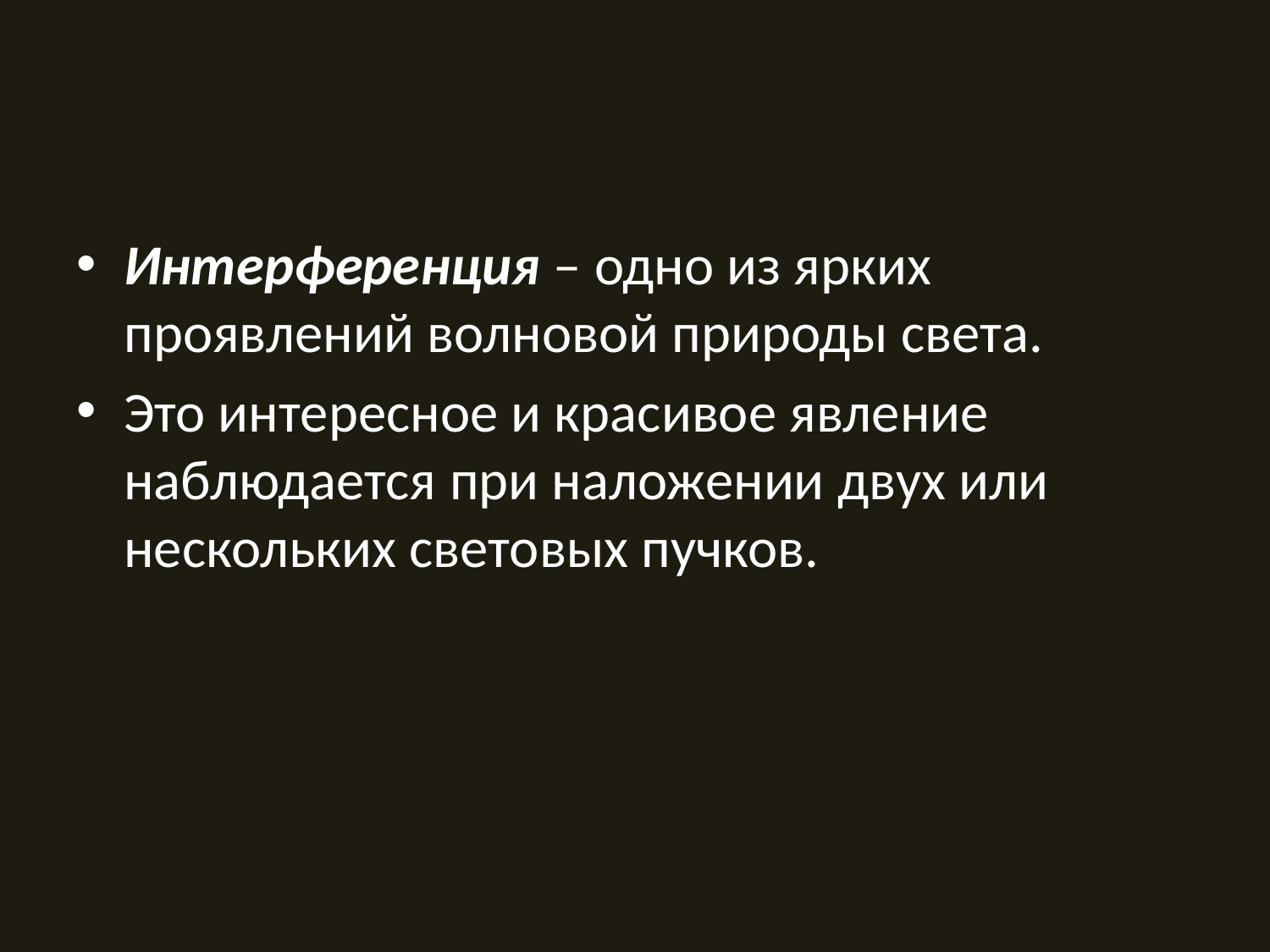

#
Интерференция – одно из ярких проявлений волновой природы света.
Это интересное и красивое явление наблюдается при наложении двух или нескольких световых пучков.